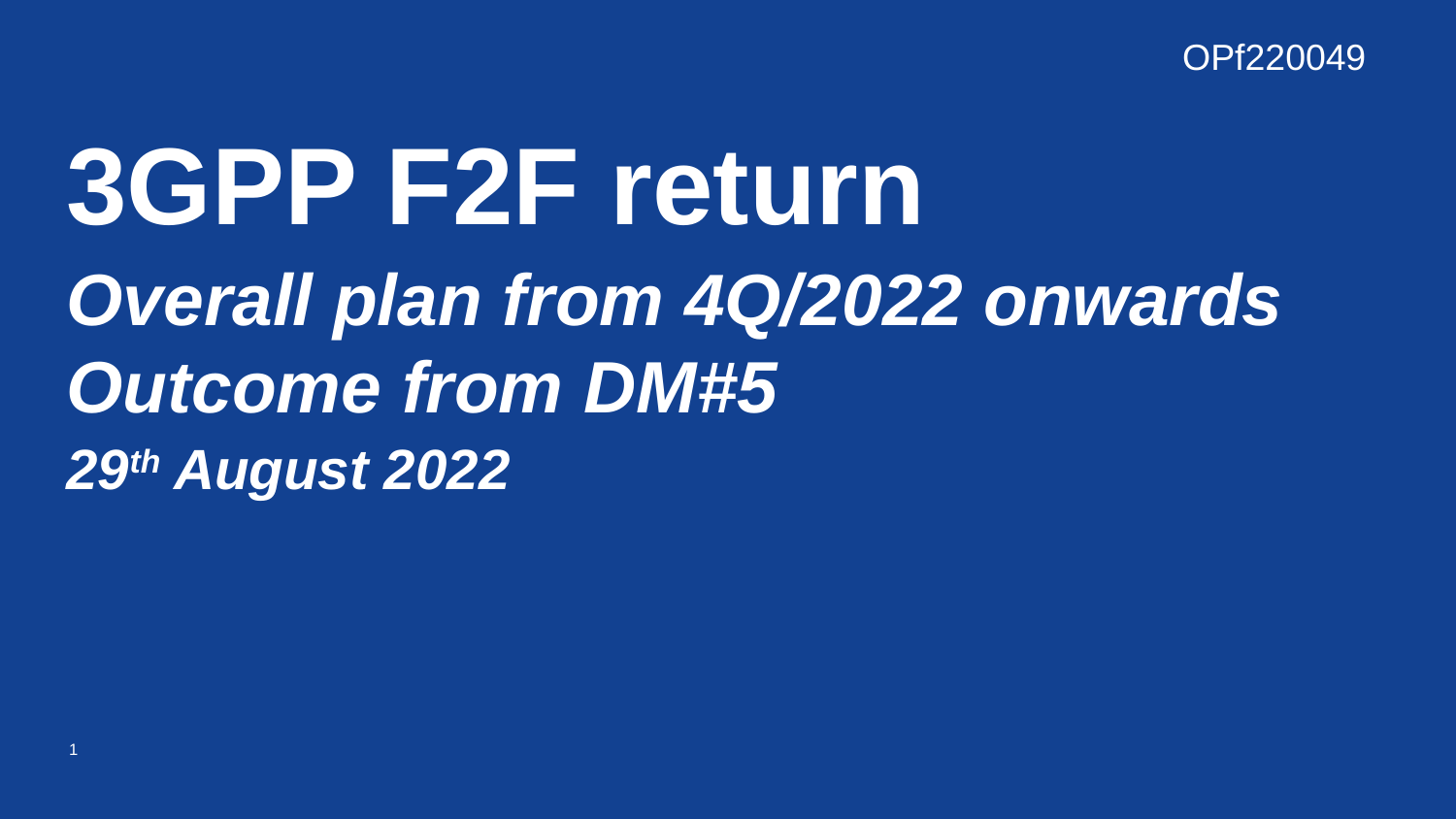

OPf220049
3GPP F2F return
Overall plan from 4Q/2022 onwards
Outcome from DM#5
29th August 2022